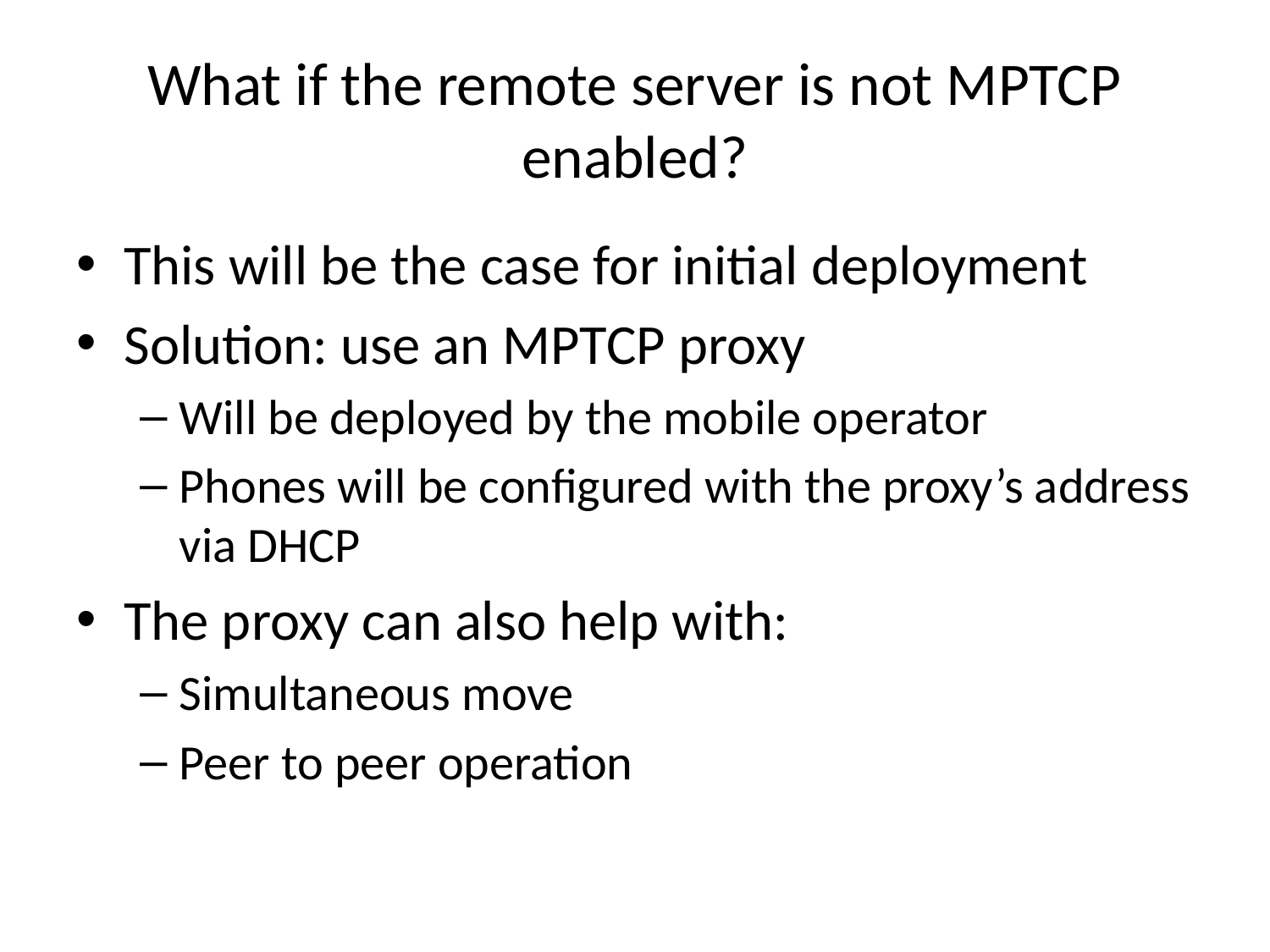

# What if the remote server is not MPTCP enabled?
This will be the case for initial deployment
Solution: use an MPTCP proxy
Will be deployed by the mobile operator
Phones will be configured with the proxy’s address via DHCP
The proxy can also help with:
Simultaneous move
Peer to peer operation